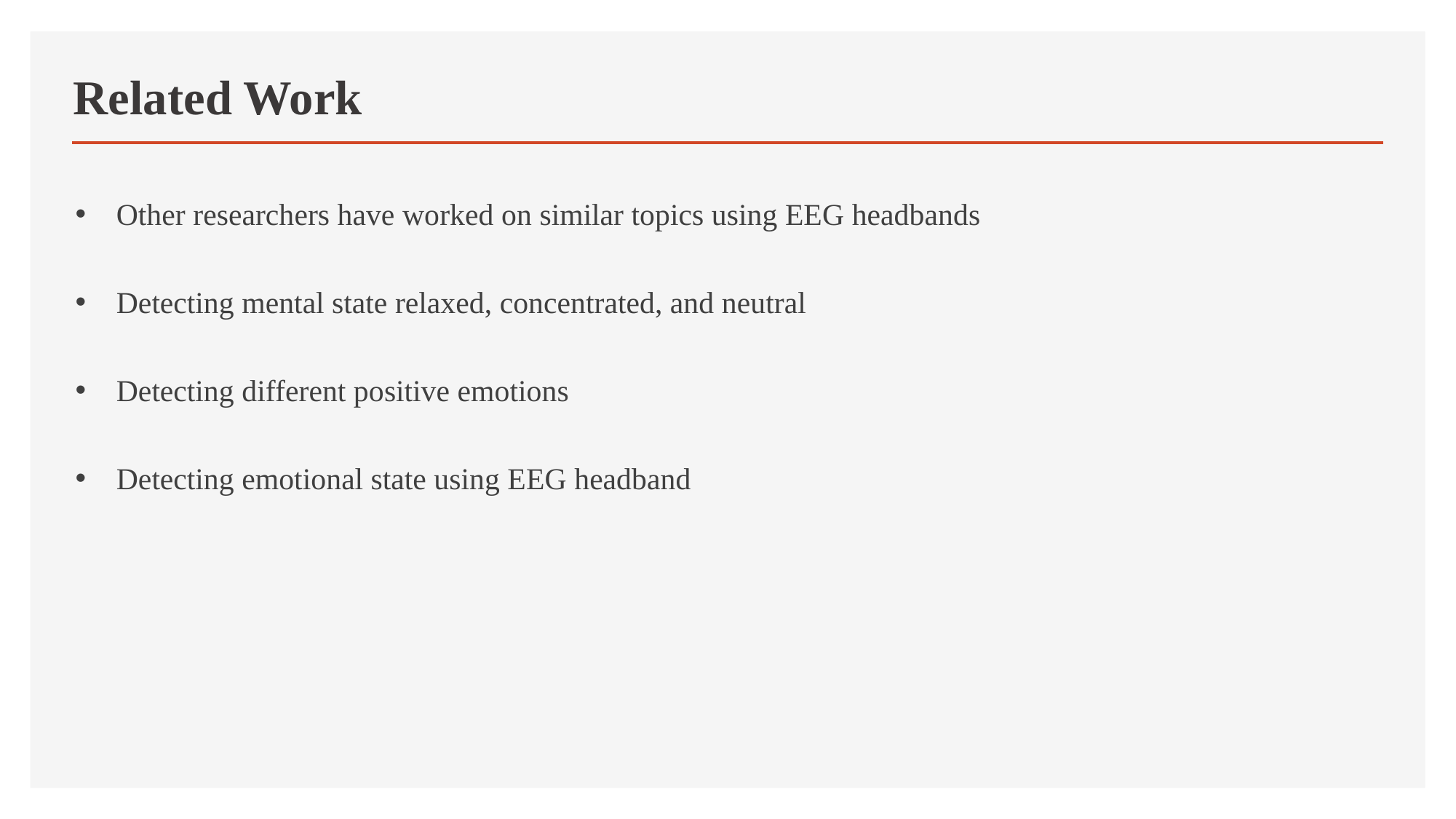

# Related Work
Other researchers have worked on similar topics using EEG headbands
Detecting mental state relaxed, concentrated, and neutral
Detecting different positive emotions
Detecting emotional state using EEG headband